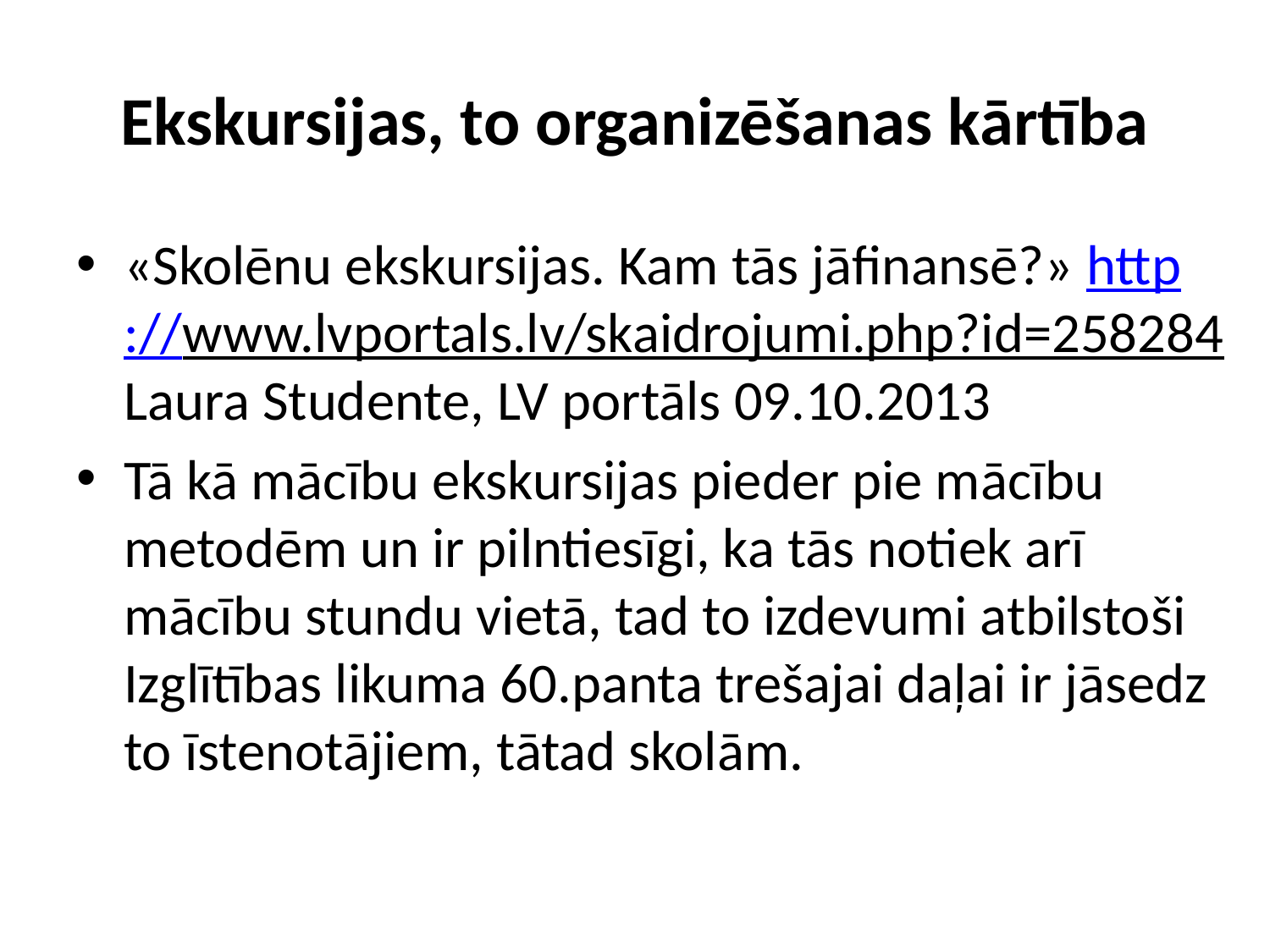

# Ekskursijas, to organizēšanas kārtība
«Skolēnu ekskursijas. Kam tās jāfinansē?» http://www.lvportals.lv/skaidrojumi.php?id=258284 Laura Studente, LV portāls 09.10.2013
Tā kā mācību ekskursijas pieder pie mācību metodēm un ir pilntiesīgi, ka tās notiek arī mācību stundu vietā, tad to izdevumi atbilstoši Izglītības likuma 60.panta trešajai daļai ir jāsedz to īstenotājiem, tātad skolām.